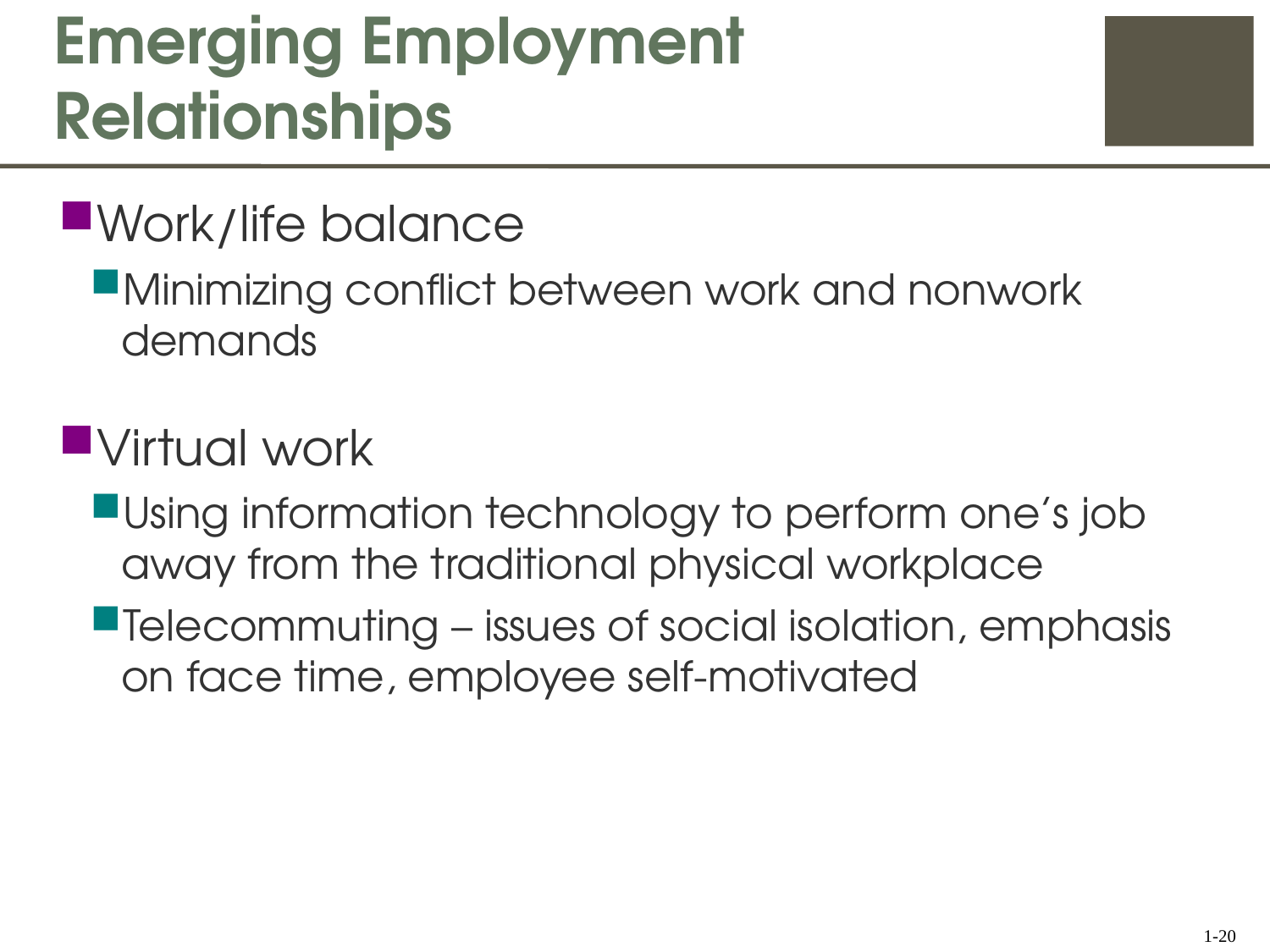

# Emerging Employment Relationships
Work/life balance
Minimizing conflict between work and nonwork demands
Virtual work
Using information technology to perform one’s job away from the traditional physical workplace
Telecommuting – issues of social isolation, emphasis on face time, employee self-motivated